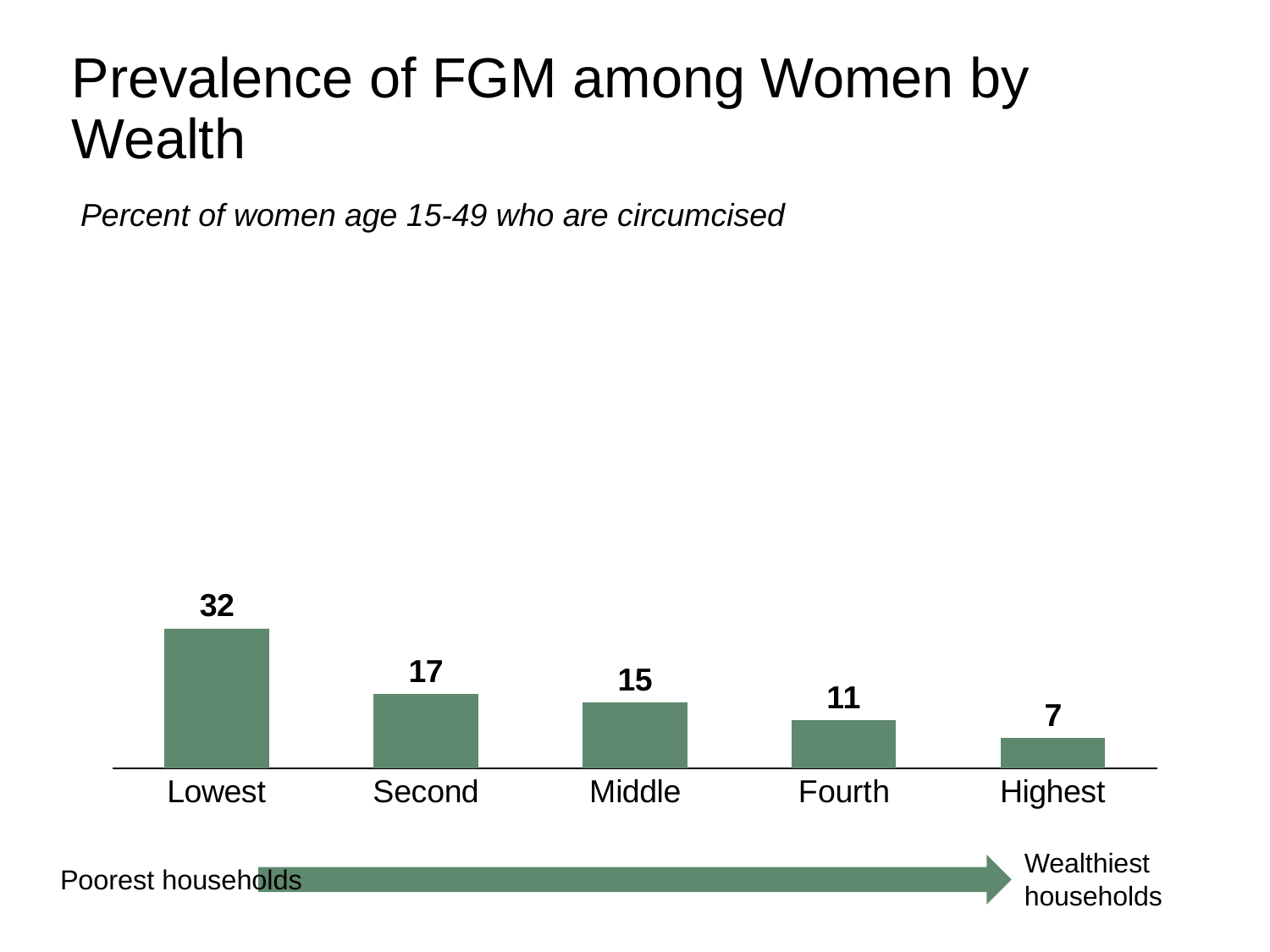

# Prevalence of FGM among Women by Wealth
 Percent of women age 15-49 who are circumcised

### Chart

| Category | Lowest |
|---|---|
| Lowest | 32.0 |
| Second | 17.0 |
| Middle | 15.0 |
| Fourth | 11.0 |
| Highest | 7.0 |
Poorest households
Wealthiest households